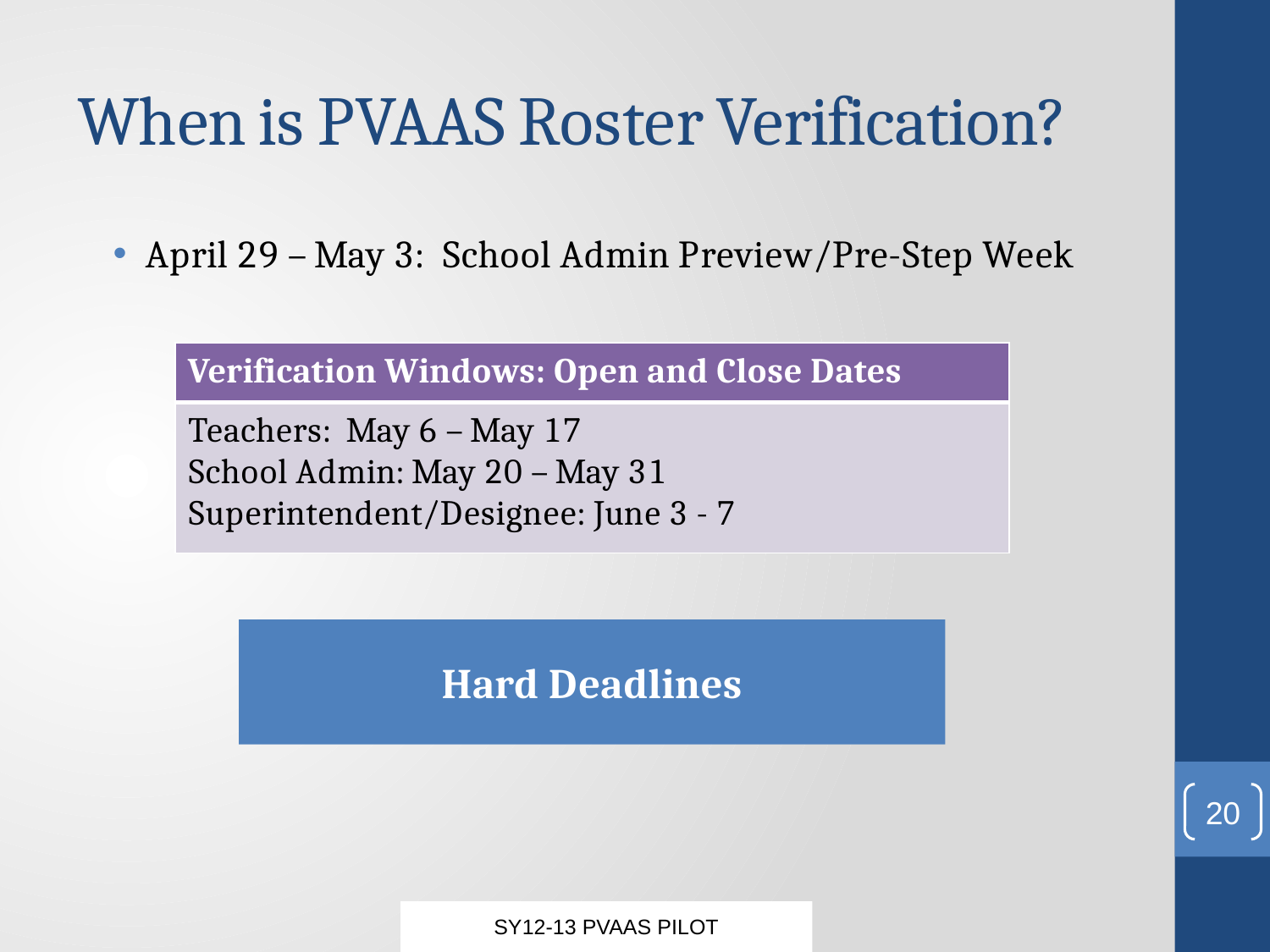

# When is PVAAS Roster Verification?
April 29 – May 3:  School Admin Preview/Pre-Step Week

| Verification Windows: Open and Close Dates |
| --- |
| Teachers: May 6 – May 17 School Admin: May 20 – May 31 Superintendent/Designee: June 3 - 7 |
Hard Deadlines
20
SY12-13 PVAAS PILOT